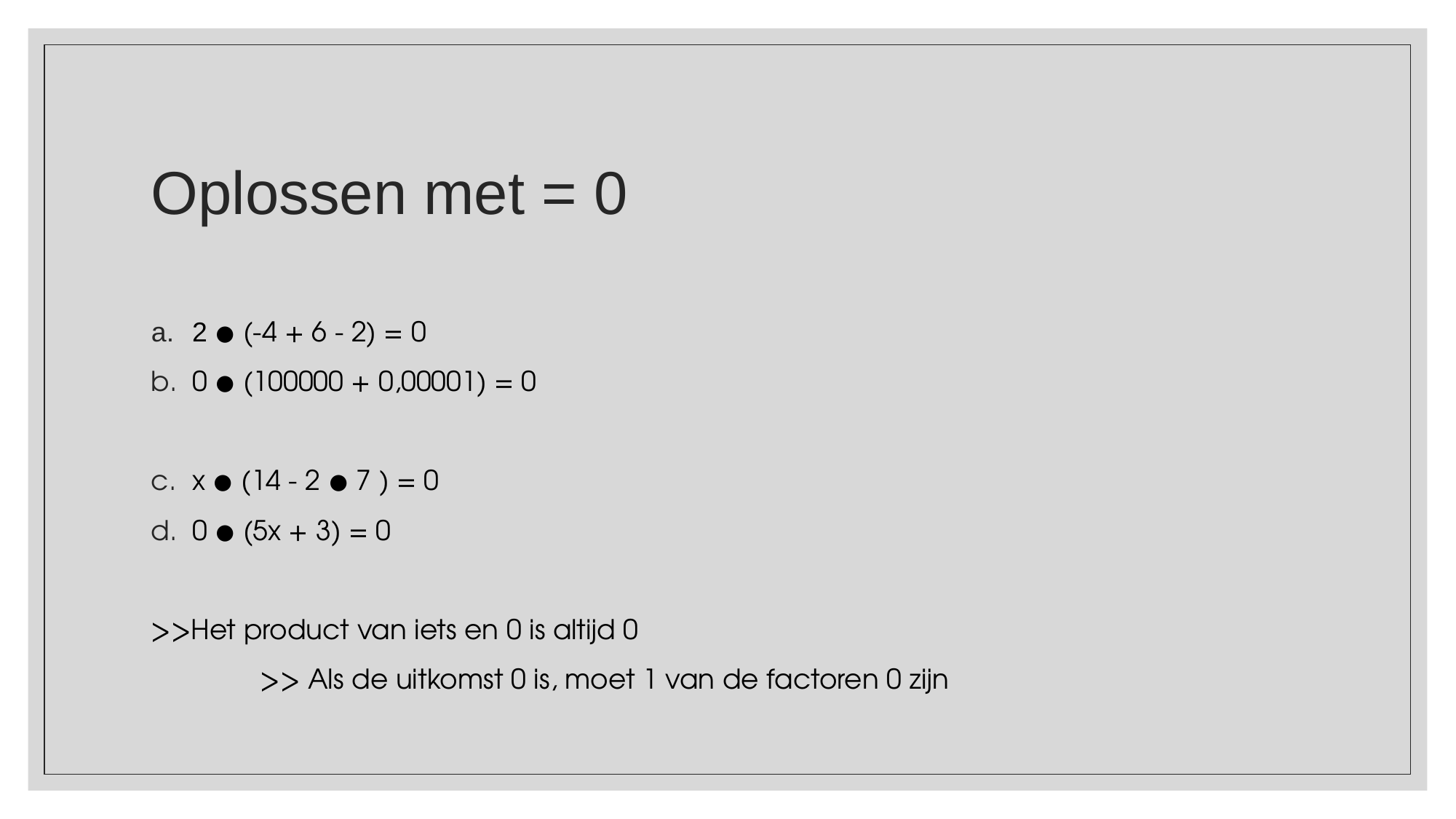

# Oplossen met = 0
2 ● (-4 + 6 - 2) = 0
0 ● (100000 + 0,00001) = 0

x ● (14 - 2 ● 7 ) = 0
0 ● (5x + 3) = 0

>>Het product van iets en 0 is altijd 0
	>> Als de uitkomst 0 is, moet 1 van de factoren 0 zijn